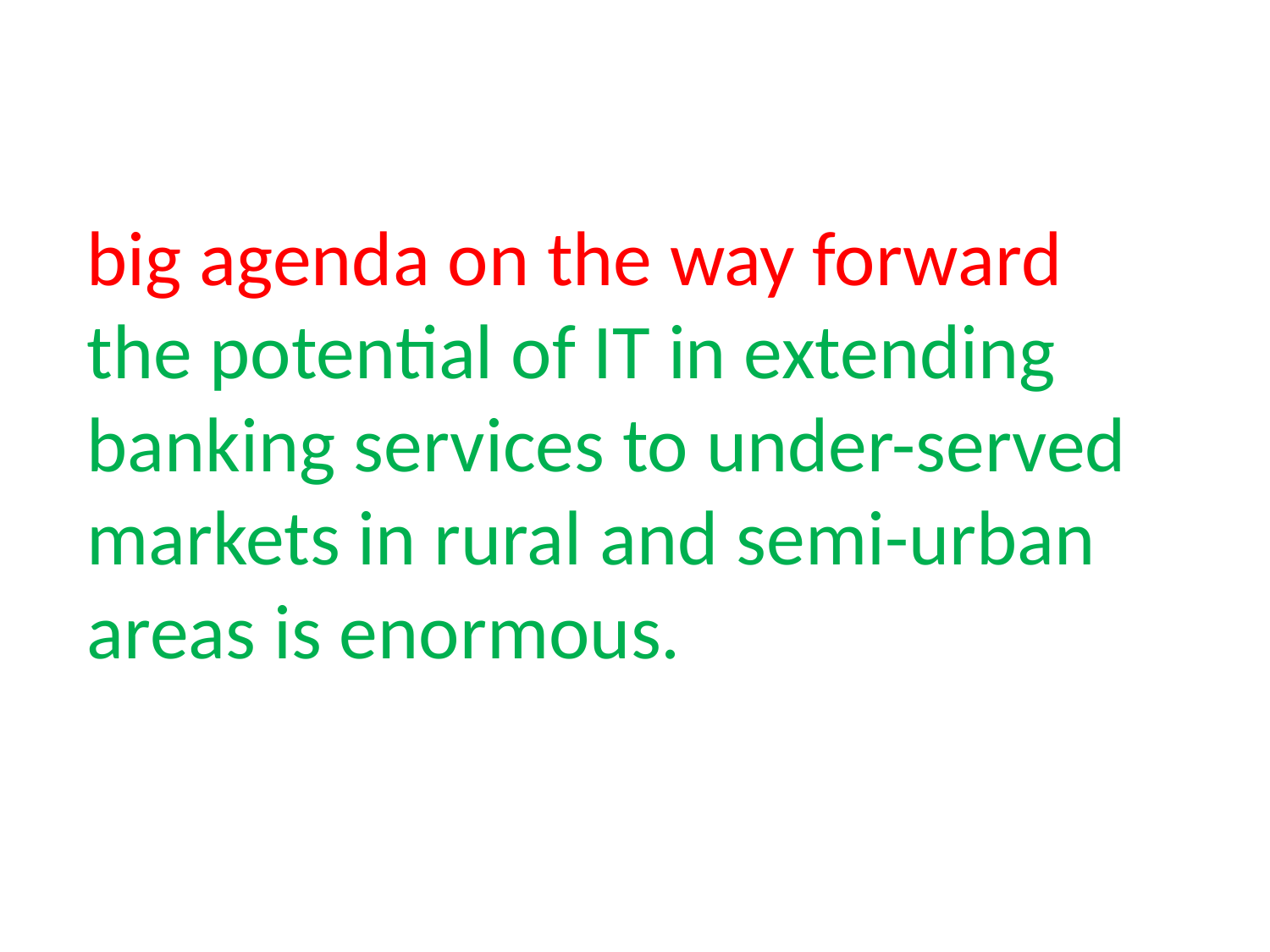

# big agenda on the way forward the potential of IT in extending banking services to under-served markets in rural and semi-urban areas is enormous.